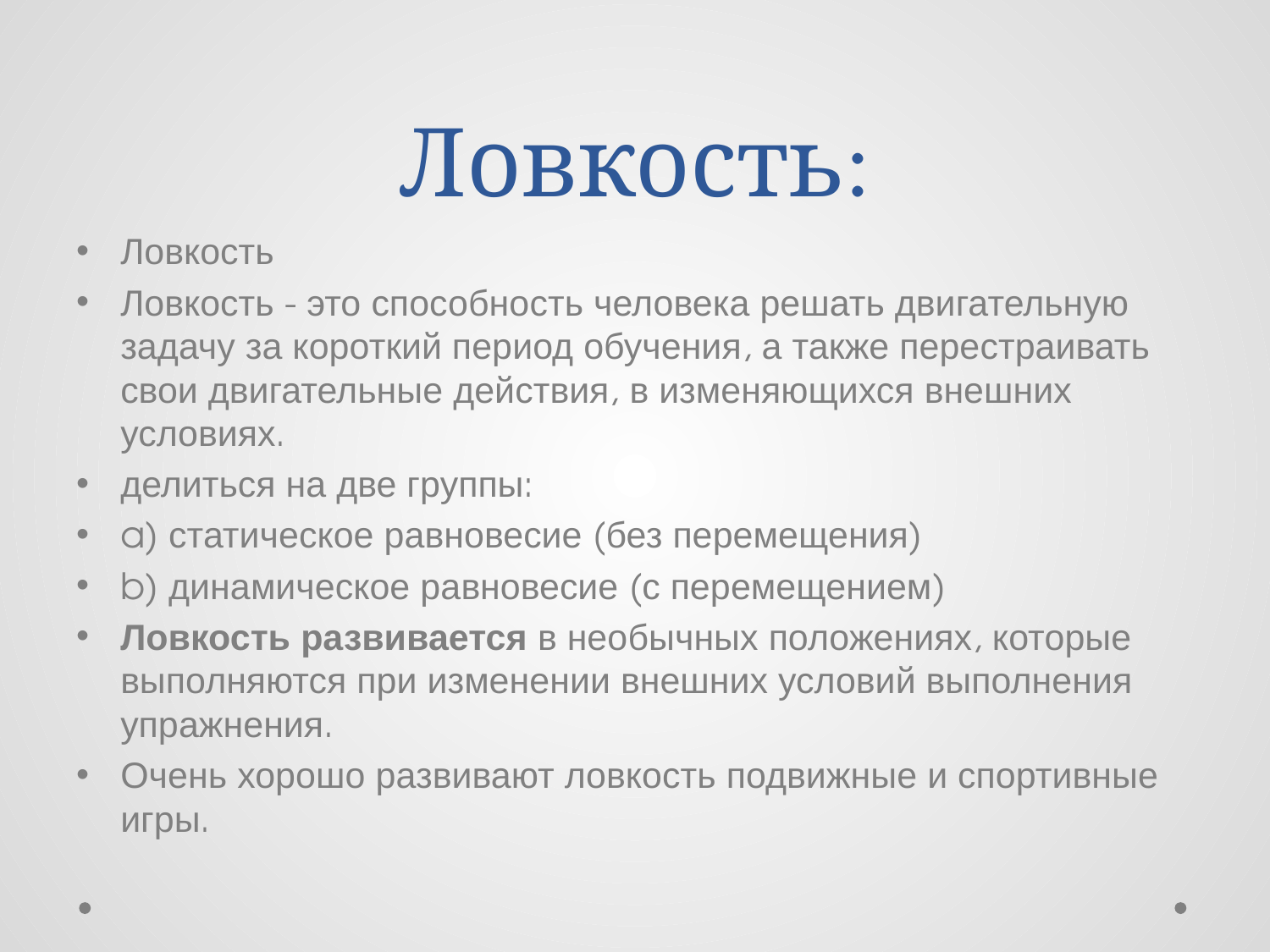

# Ловкость:
Ловкость
Ловкость - это способность человека решать двигательную задачу за короткий период обучения, а также перестраивать свои двигательные действия, в изменяющихся внешних условиях.
делиться на две группы:
a) статическое равновесие (без перемещения)
b) динамическое равновесие (с перемещением)
Ловкость развивается в необычных положениях, которые выполняются при изменении внешних условий выполнения упражнения.
Очень хорошо развивают ловкость подвижные и спортивные игры.